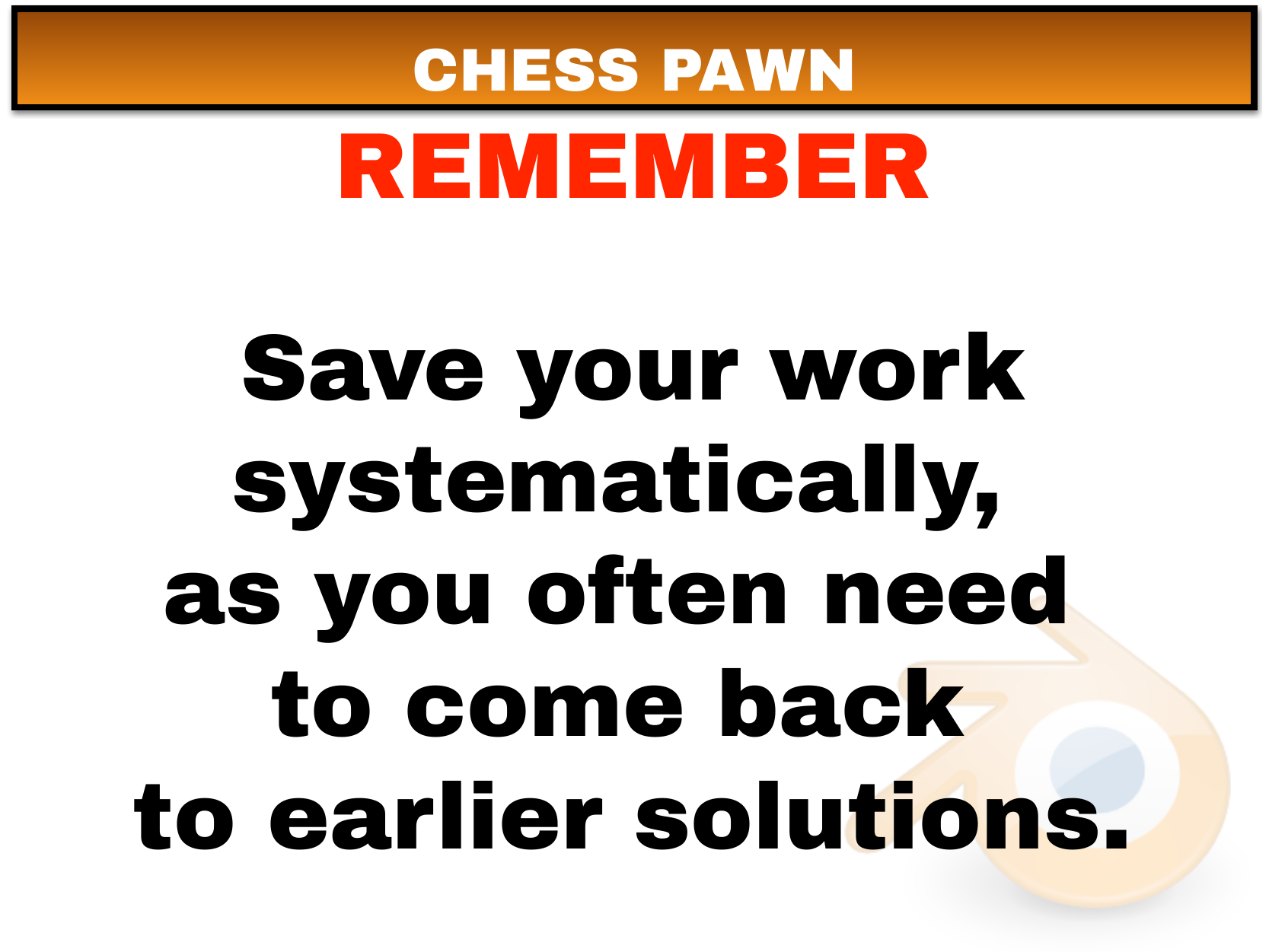

REMEMBER
Save your work systematically,
as you often need
to come back
to earlier solutions.